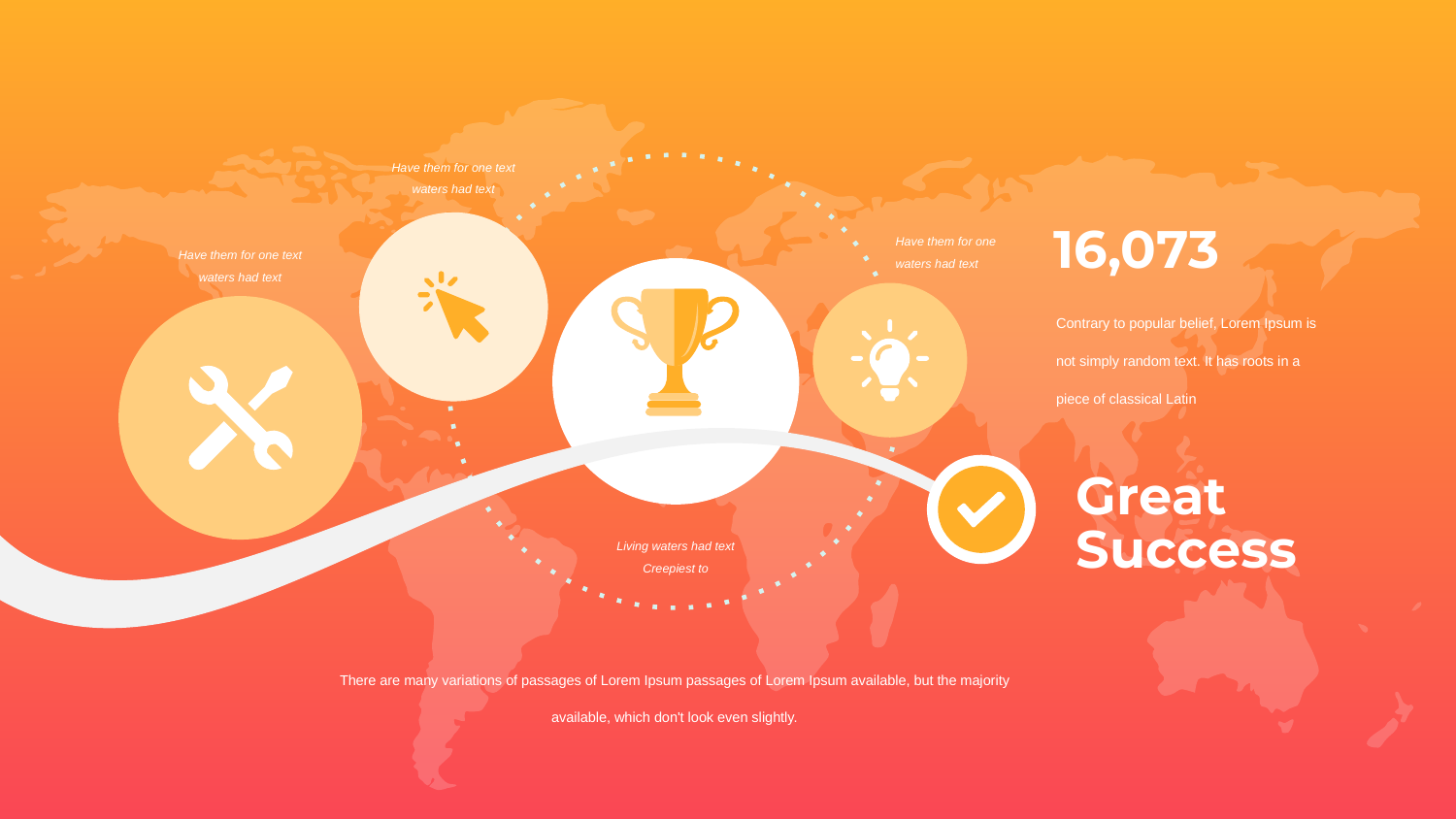

Have them for one text
waters had text

16,073

Have them for one
waters had text
Have them for one text
waters had text

Contrary to popular belief, Lorem Ipsum is not simply random text. It has roots in a piece of classical Latin

Great
Success

Living waters had text Creepiest to
There are many variations of passages of Lorem Ipsum passages of Lorem Ipsum available, but the majority available, which don't look even slightly.